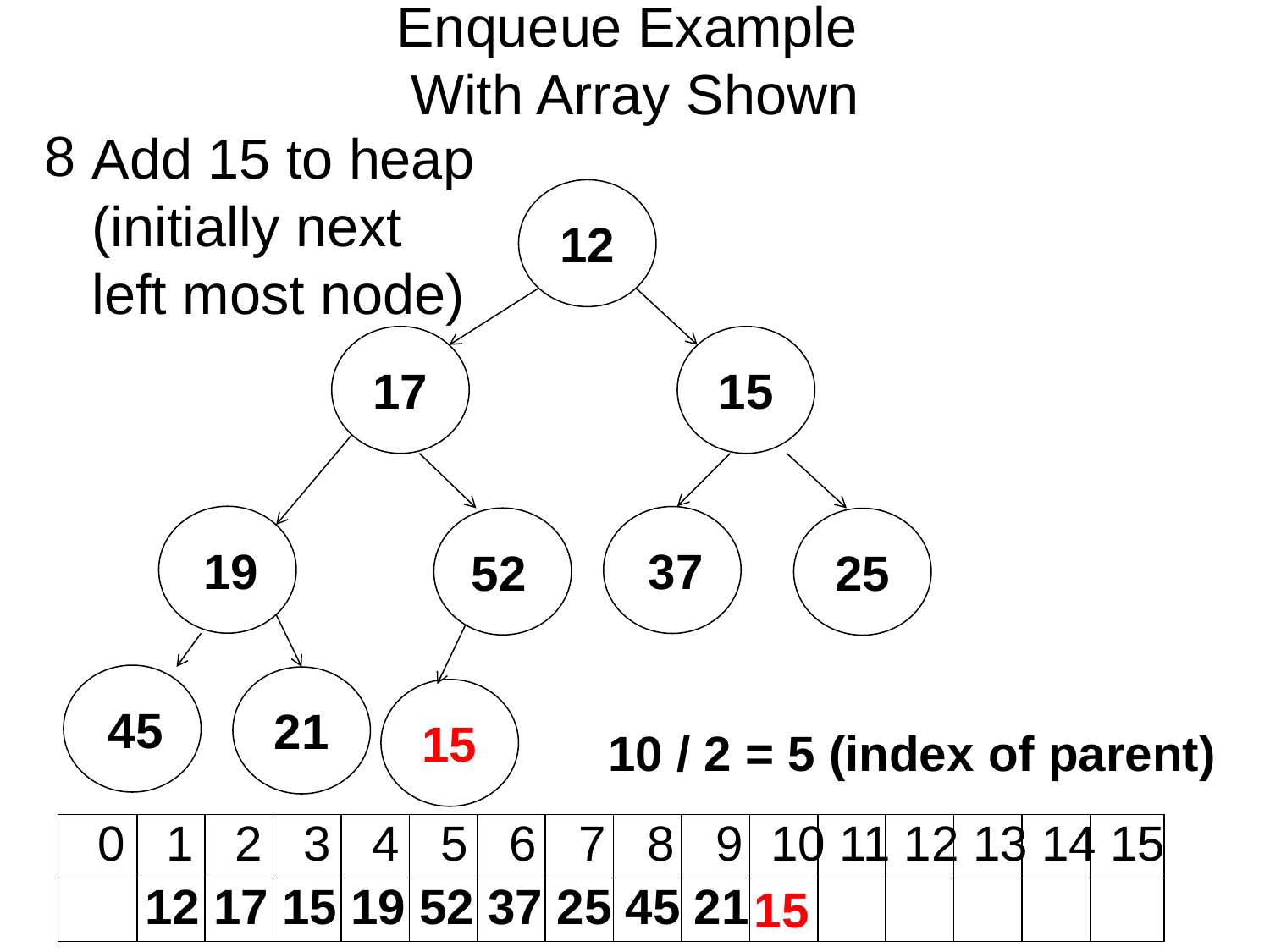

# Enqueue Example With Array Shown
Add 15 to heap
(initially next
left most node)

12

17
15

19
37
52
25

45
21
15
10 / 2 = 5 (index of parent)
0   1   2   3   4   5   6   7   8   9  10 11 12 13 14 15

    12 17 15 19 52 37 25 45 21
15